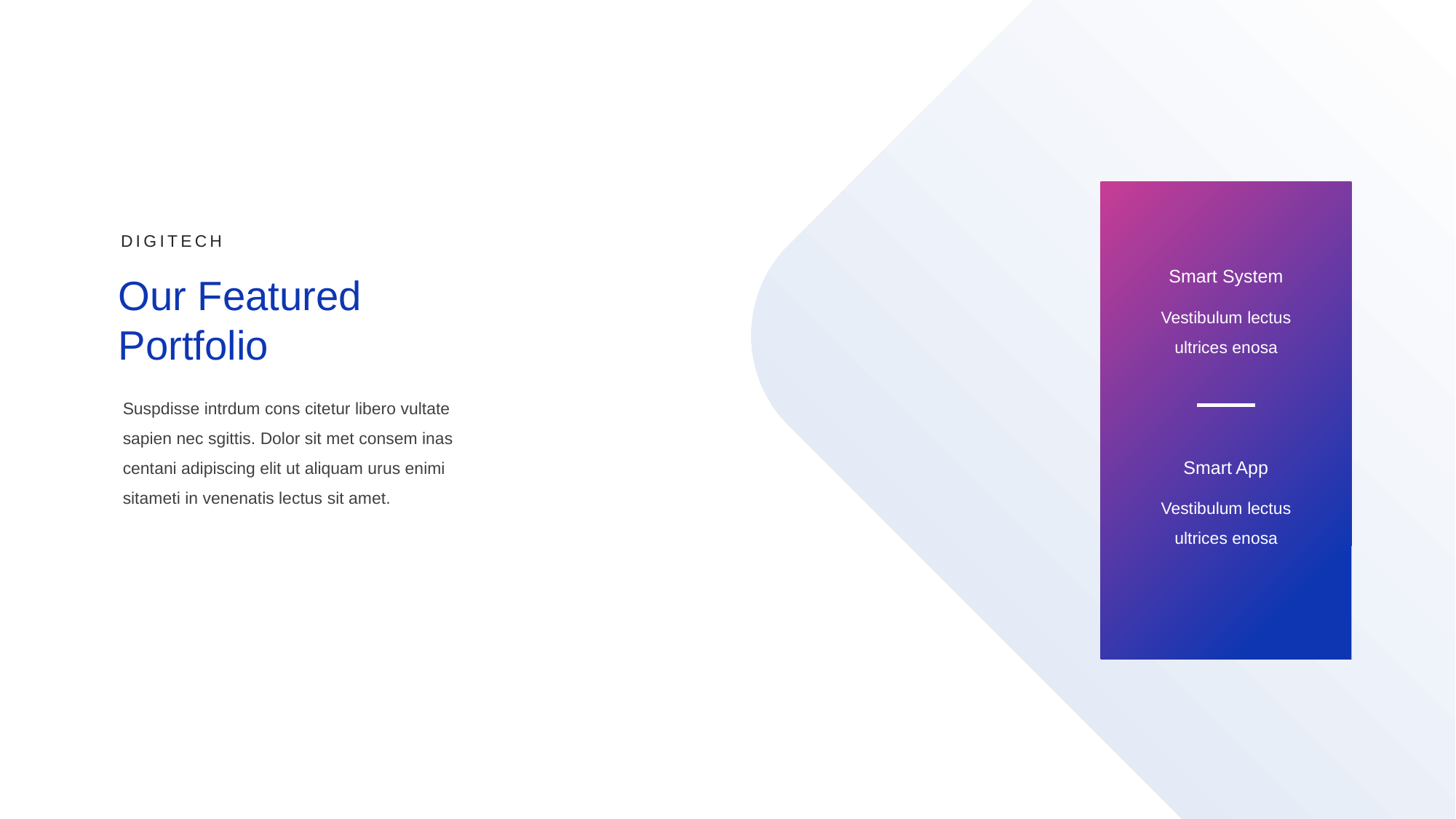

DIGITECH
Smart System
Vestibulum lectus ultrices enosa
Smart App
Vestibulum lectus ultrices enosa
Our Featured Portfolio
Suspdisse intrdum cons citetur libero vultate sapien nec sgittis. Dolor sit met consem inas centani adipiscing elit ut aliquam urus enimi sitameti in venenatis lectus sit amet.